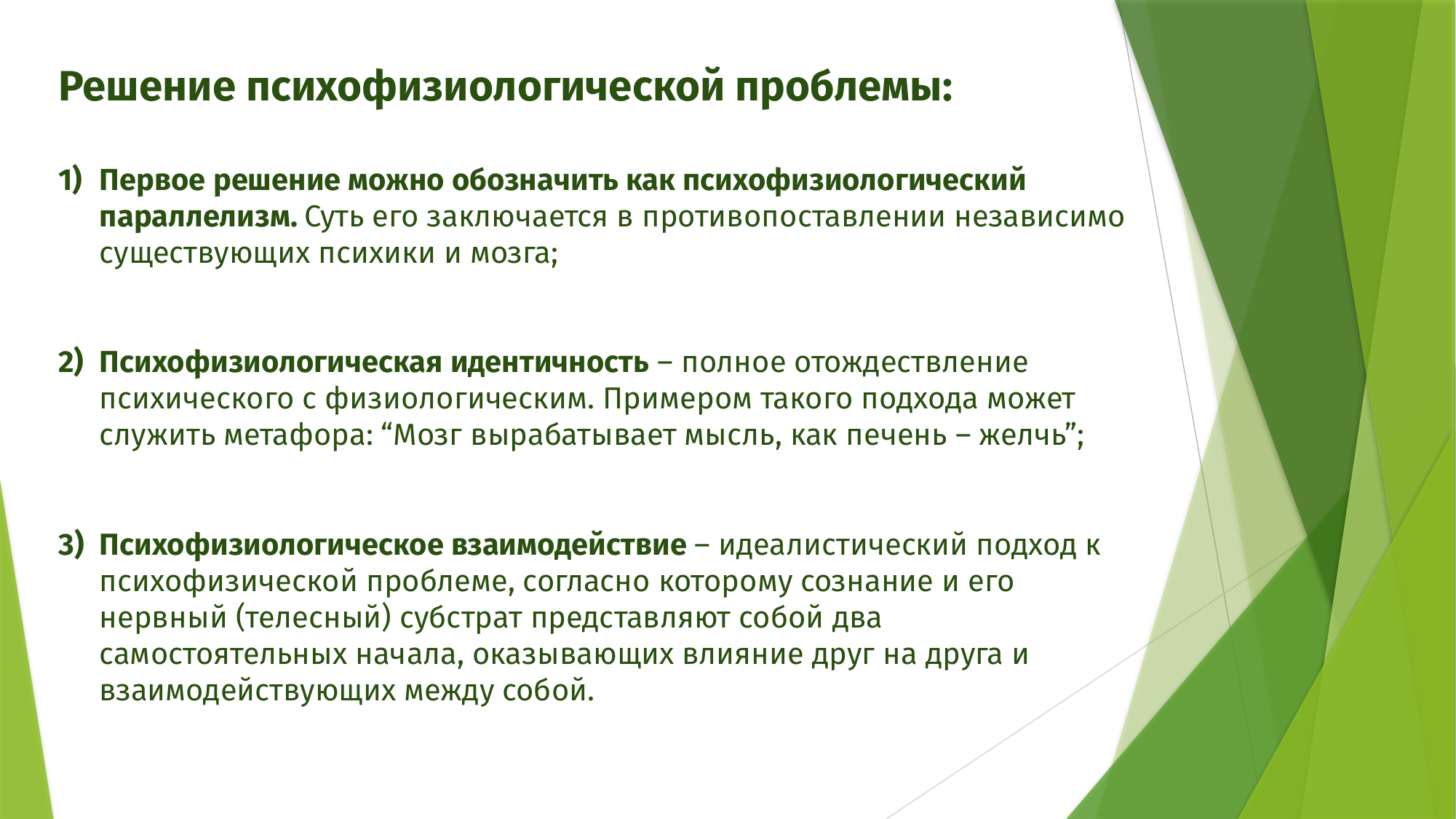

Решение психофизиологической проблемы:

Первое решение можно обозначить как психофизиологический параллелизм. Суть его заключается в противопоставлении независимо существующих психики и мозга;

Психофизиологическая идентичность – полное отождествление психического с физиологическим. Примером такого подхода может служить метафора: “Мозг вырабатывает мысль, как печень – желчь”;

Психофизиологическое взаимодействие – идеалистический подход к психофизической проблеме, согласно которому сознание и его нервный (телесный) субстрат представляют собой два самостоятельных начала, оказывающих влияние друг на друга и взаимодействующих между собой.